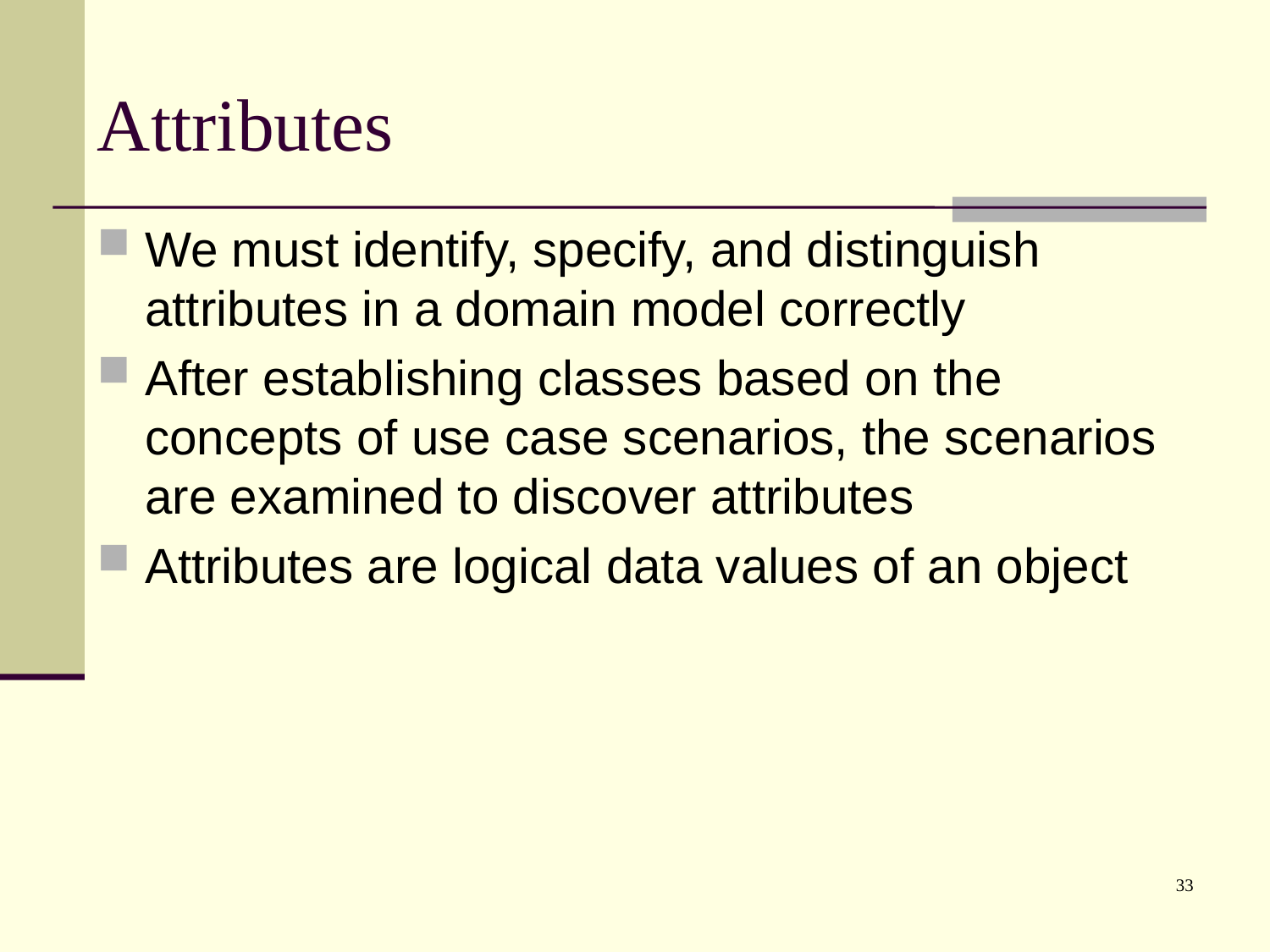

# Attributes
We must identify, specify, and distinguish attributes in a domain model correctly
After establishing classes based on the concepts of use case scenarios, the scenarios are examined to discover attributes
Attributes are logical data values of an object
33